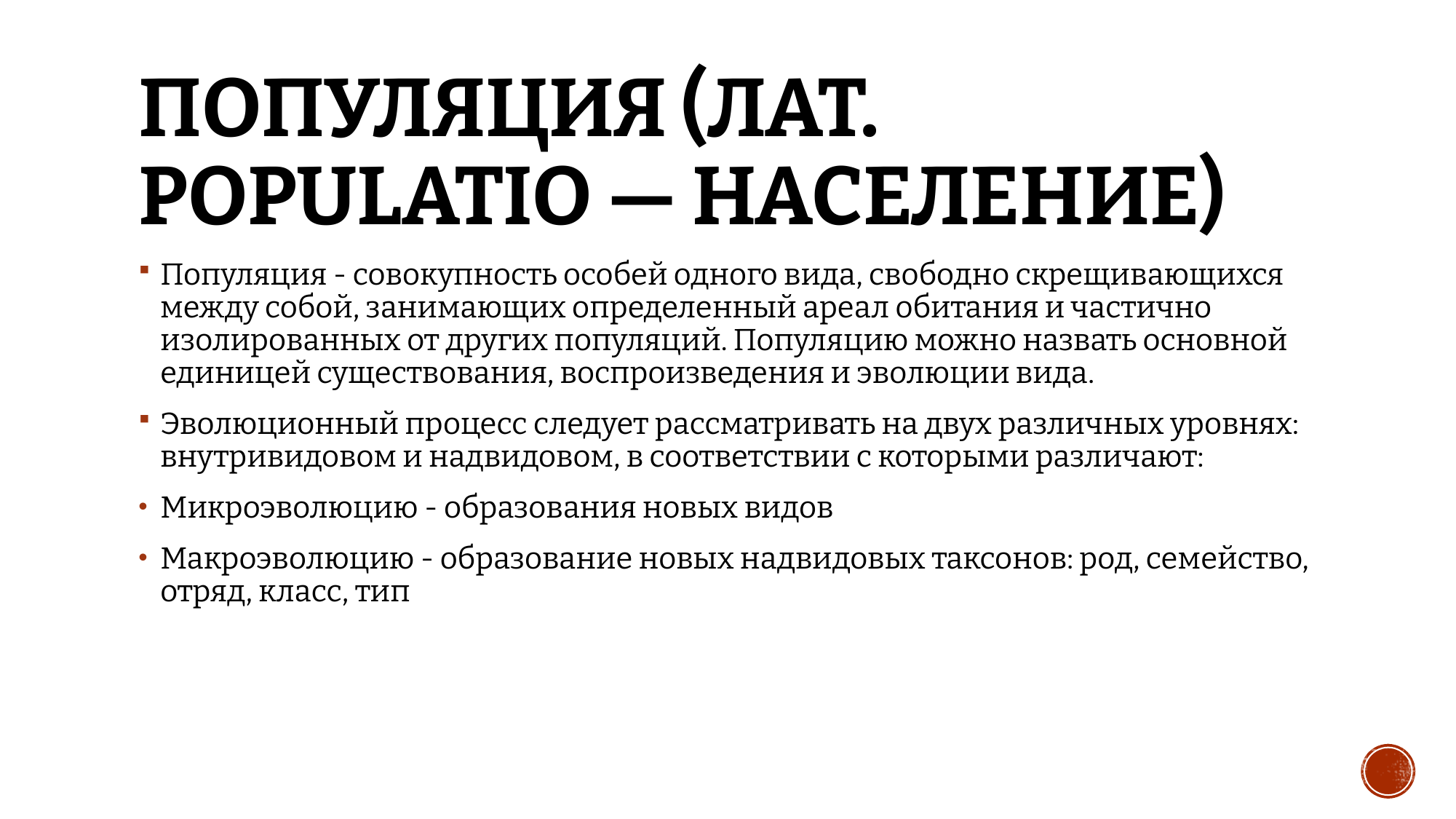

# Популяция (лат. populatio — население)
Популяция - совокупность особей одного вида, свободно скрещивающихся между собой, занимающих определенный ареал обитания и частично изолированных от других популяций. Популяцию можно назвать основной единицей существования, воспроизведения и эволюции вида.
Эволюционный процесс следует рассматривать на двух различных уровнях: внутривидовом и надвидовом, в соответствии с которыми различают:
Микроэволюцию - образования новых видов
Макроэволюцию - образование новых надвидовых таксонов: род, семейство, отряд, класс, тип